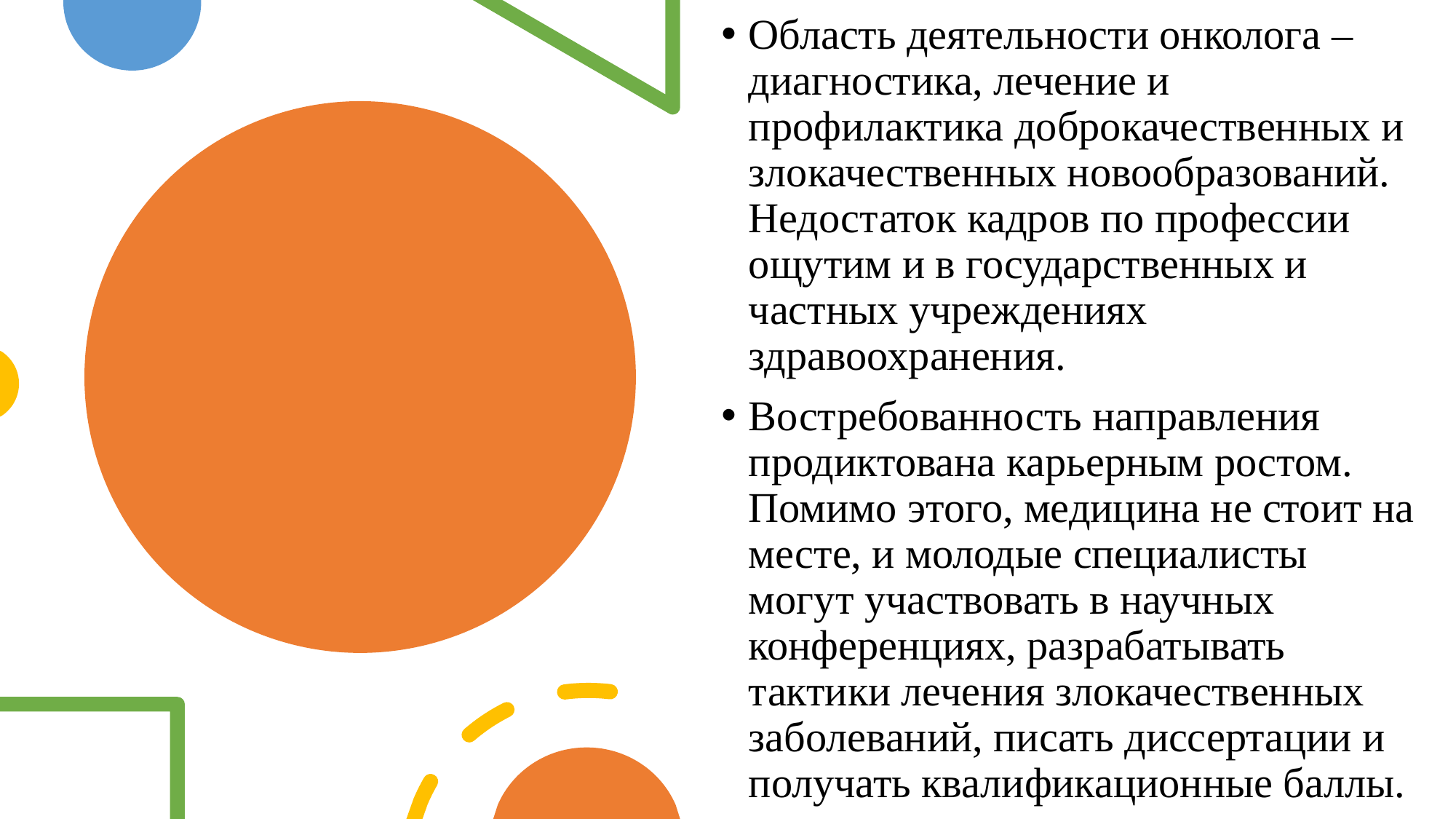

Область деятельности онколога – диагностика, лечение и профилактика доброкачественных и злокачественных новообразований. Недостаток кадров по профессии ощутим и в государственных и частных учреждениях здравоохранения.
Востребованность направления продиктована карьерным ростом. Помимо этого, медицина не стоит на месте, и молодые специалисты могут участвовать в научных конференциях, разрабатывать тактики лечения злокачественных заболеваний, писать диссертации и получать квалификационные баллы.